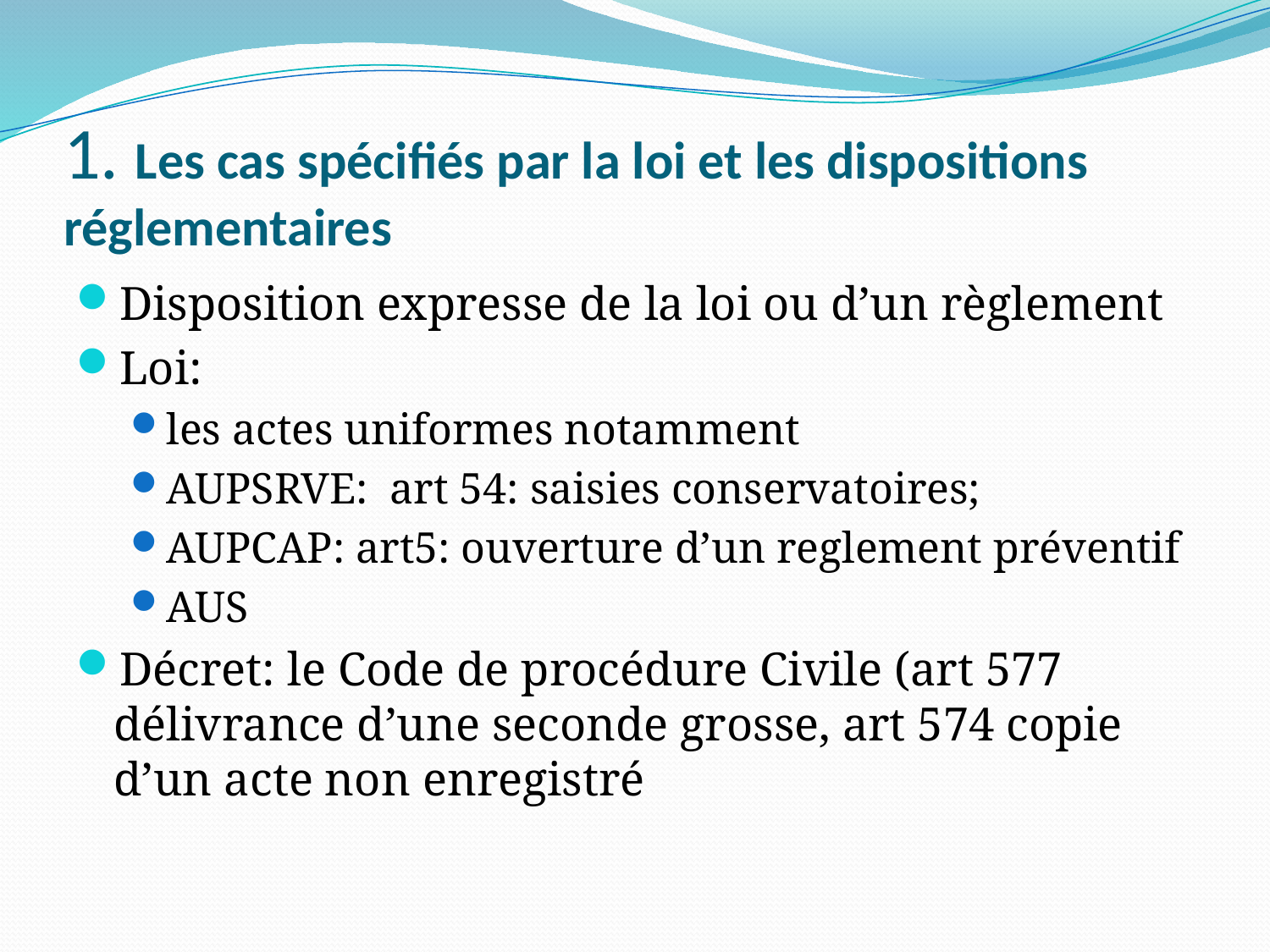

# 1. Les cas spécifiés par la loi et les dispositions réglementaires
Disposition expresse de la loi ou d’un règlement
Loi:
les actes uniformes notamment
AUPSRVE:  art 54: saisies conservatoires;
AUPCAP: art5: ouverture d’un reglement préventif
AUS
Décret: le Code de procédure Civile (art 577 délivrance d’une seconde grosse, art 574 copie d’un acte non enregistré